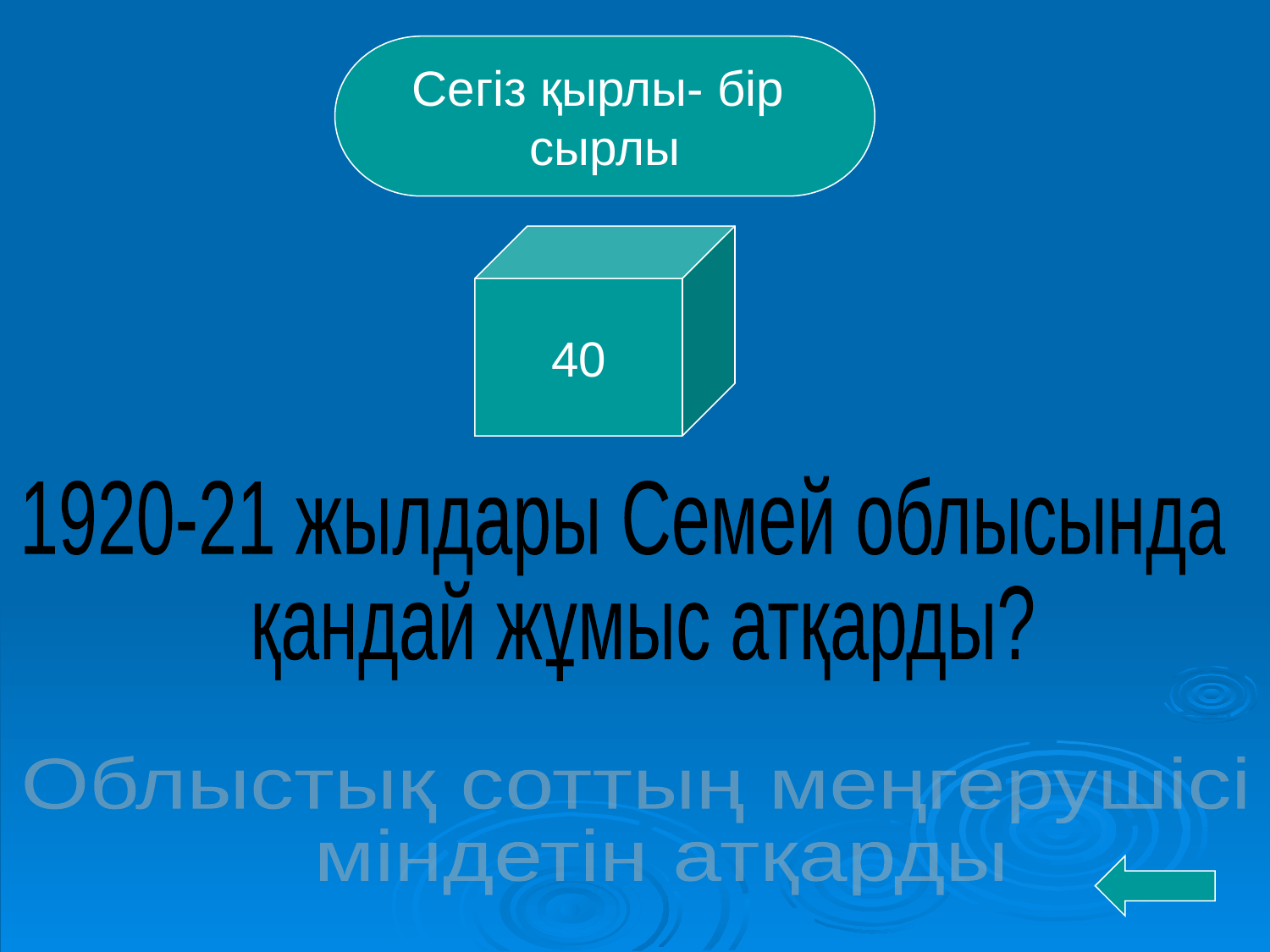

Сегіз қырлы- бір
сырлы
40
1920-21 жылдары Семей облысында
 қандай жұмыс атқарды?
Облыстық соттың меңгерушісі
 міндетін атқарды